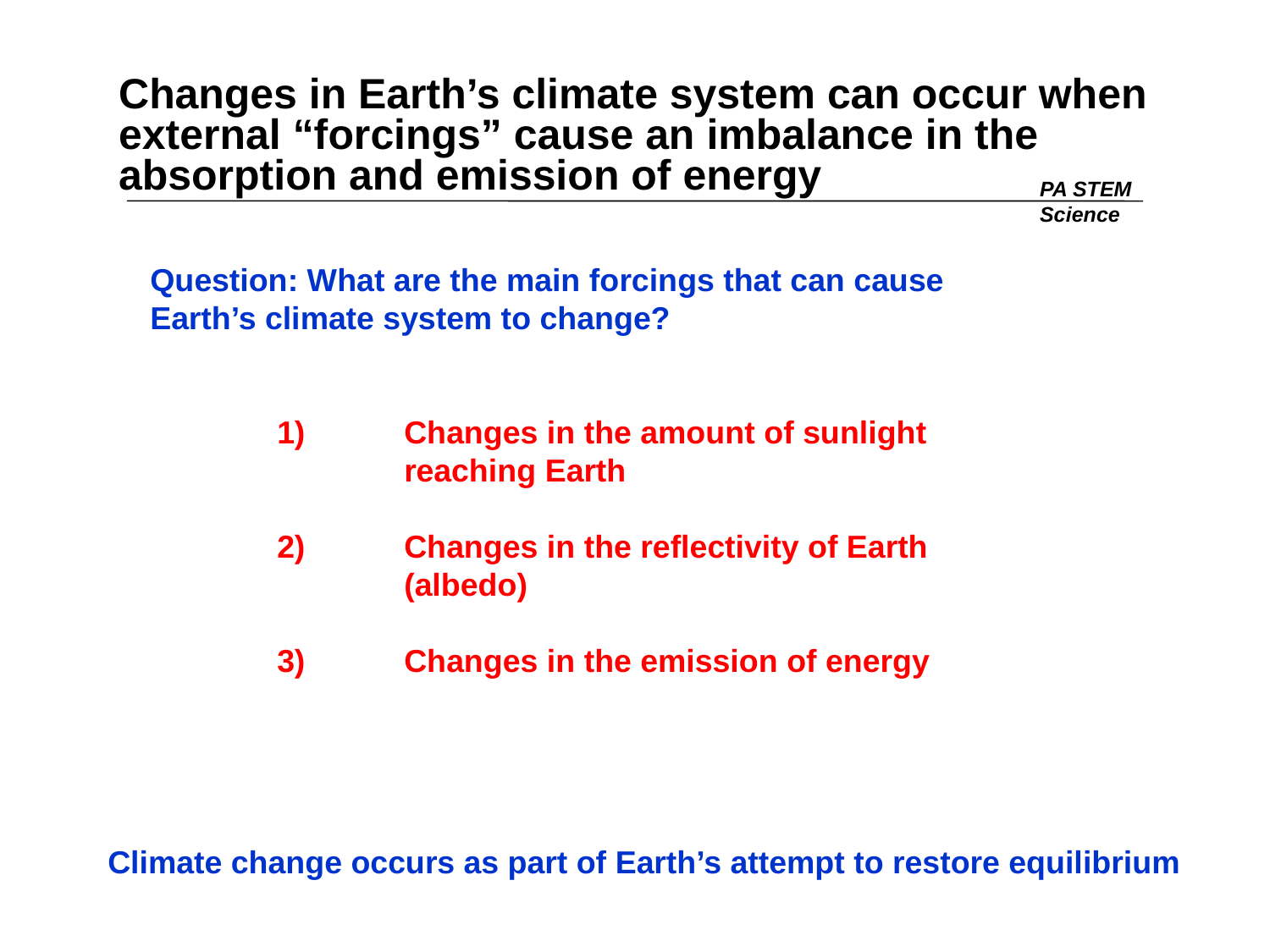

# Changes in Earth’s climate system can occur when external “forcings” cause an imbalance in the absorption and emission of energy
PA STEM
Science

Question: What are the main forcings that can cause Earth’s climate system to change?

	1)	Changes in the amount of sunlight 		reaching Earth

	2)	Changes in the reflectivity of Earth 		(albedo)

	3)	Changes in the emission of energy

Climate change occurs as part of Earth’s attempt to restore equilibrium